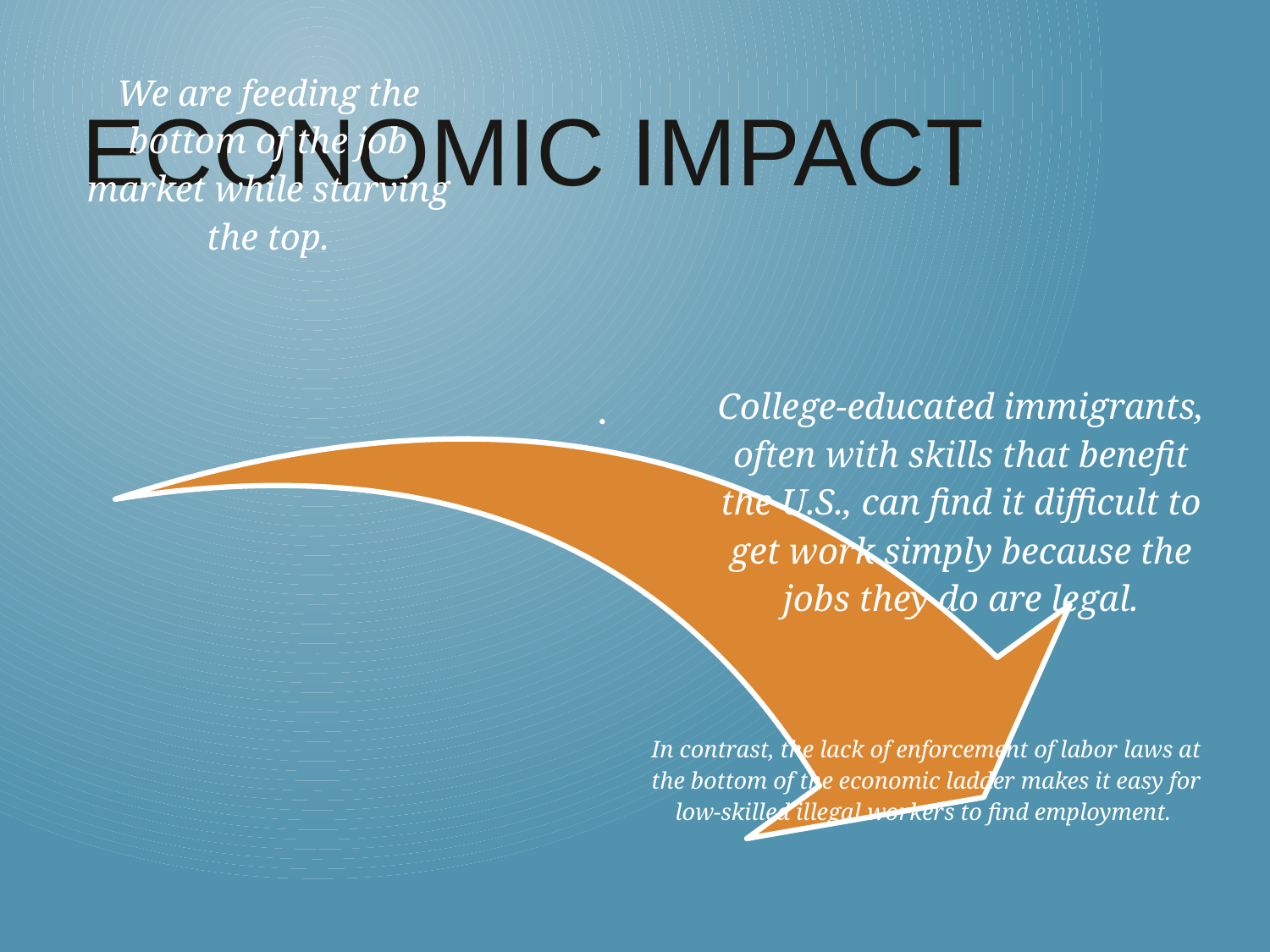

# Economic Impact
We are feeding the bottom of the job market while starving the top.
College-educated immigrants, often with skills that benefit the U.S., can find it difficult to get work simply because the jobs they do are legal.
In contrast, the lack of enforcement of labor laws at the bottom of the economic ladder makes it easy for low-skilled illegal workers to find employment.